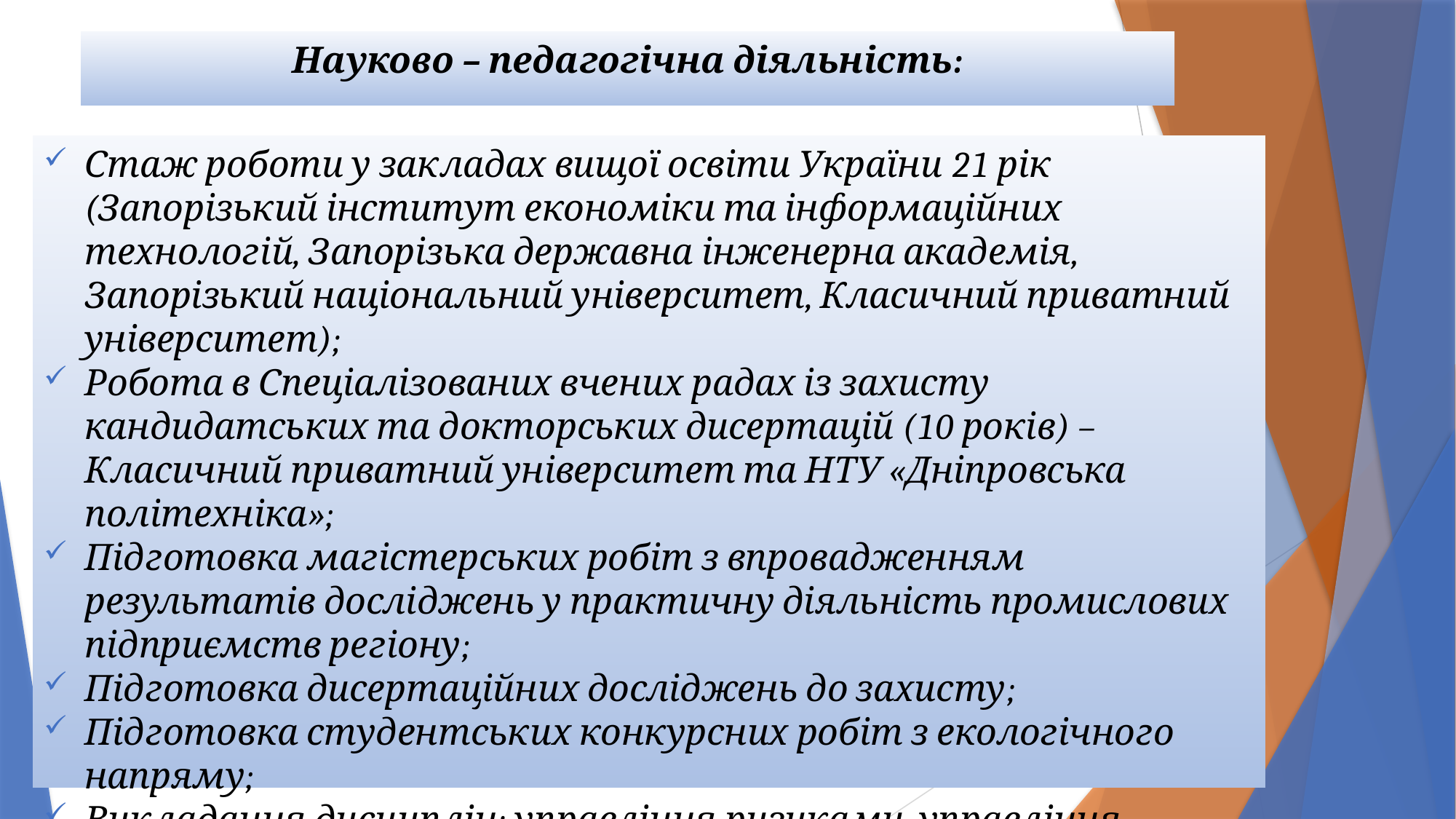

# Науково – педагогічна діяльність:
Стаж роботи у закладах вищої освіти України 21 рік (Запорізький інститут економіки та інформаційних технологій, Запорізька державна інженерна академія, Запорізький національний університет, Класичний приватний університет);
Робота в Спеціалізованих вчених радах із захисту кандидатських та докторських дисертацій (10 років) – Класичний приватний університет та НТУ «Дніпровська політехніка»;
Підготовка магістерських робіт з впровадженням результатів досліджень у практичну діяльність промислових підприємств регіону;
Підготовка дисертаційних досліджень до захисту;
Підготовка студентських конкурсних робіт з екологічного напряму;
Викладання дисциплін: управління ризиками, управління проєктами, фінансовий менеджмент, фінансовий контролінг, управління фінансовою безпекою держави та підприємницьких структур та ін.